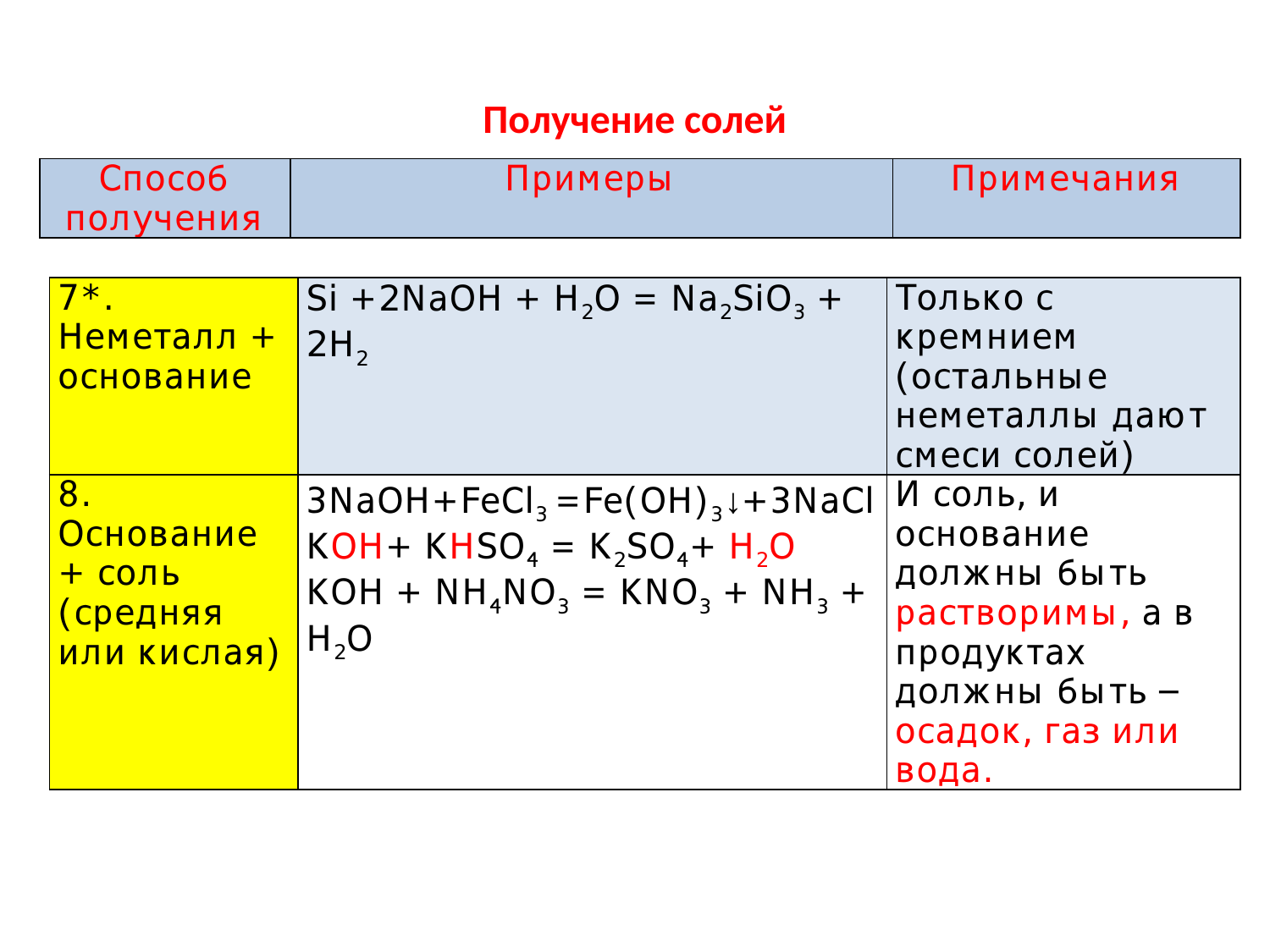

# Получение солей
| Способ получения | Примеры | Примечания |
| --- | --- | --- |
| 7\*. Неметалл + основание | Si +2NaOH + H2O = Na2SiO3 + 2H2 | Только с кремнием (остальные неметаллы дают смеси солей) |
| --- | --- | --- |
| 8. Основание + соль (средняя или кислая) | 3NaOH+FeCl3 =Fe(OH)3↓+3NaCl КОН+ KHSO4 = K2SO4+ H2O KOH + NH4NO3 = KNO3 + NH3 + H2O | И соль, и основание должны быть растворимы, а в продуктах должны быть – осадок, газ или вода. |